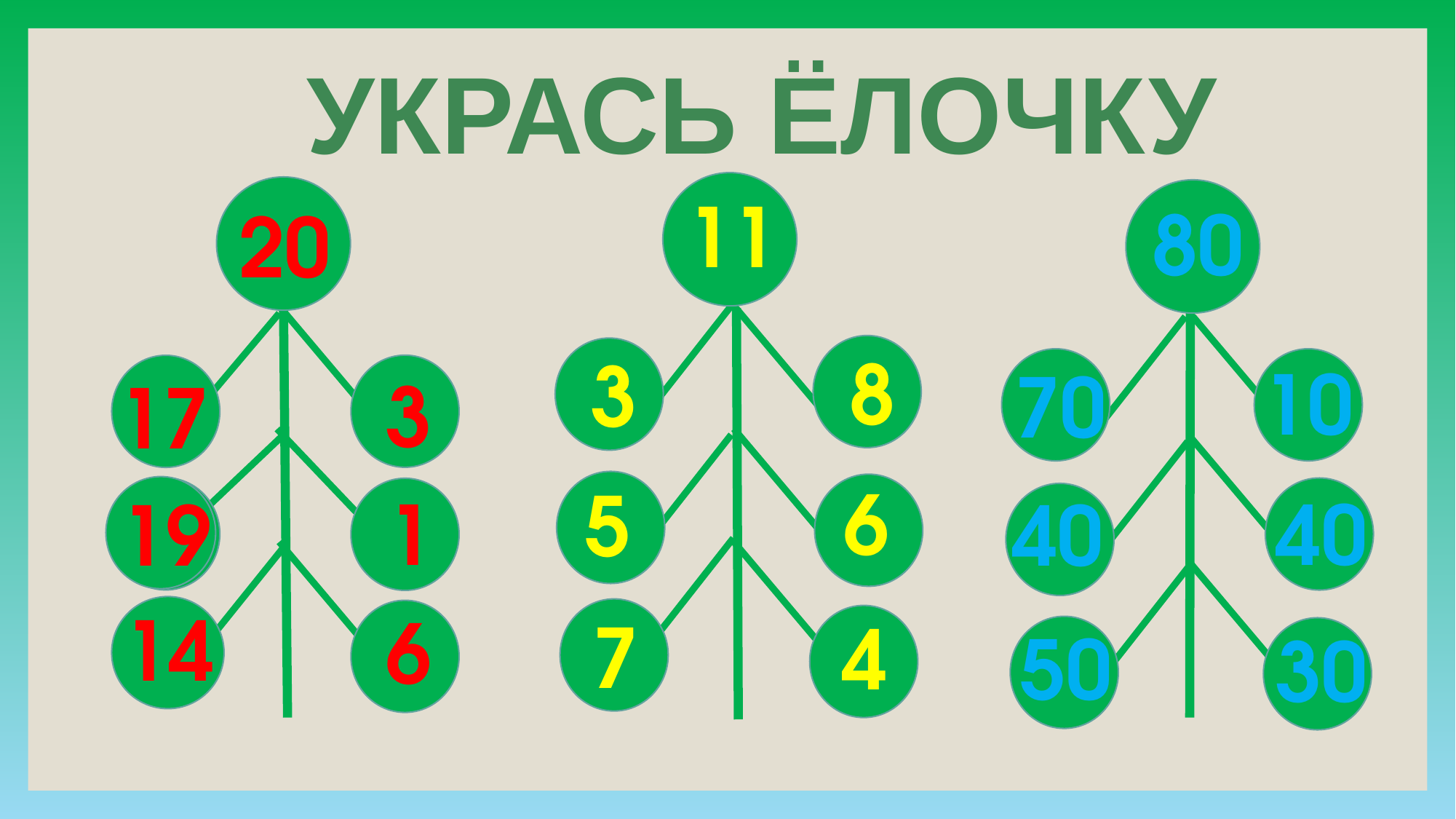

УКРАСЬ ЁЛОЧКУ

11
80
20

8

3
10

70

3
17
6
5

1
40

19
40

14

6

7
4

50
30